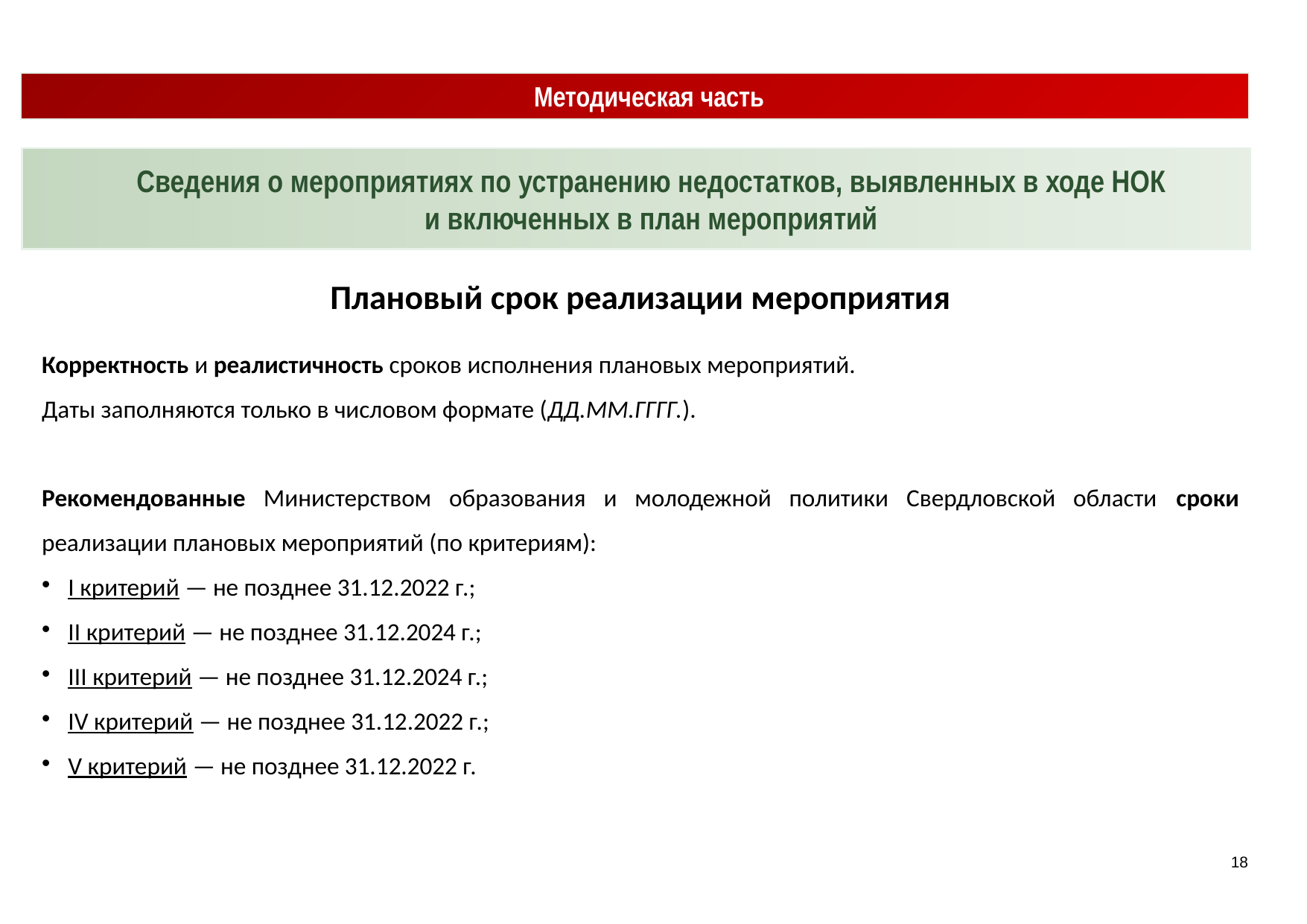

Методическая часть

Сведения о мероприятиях по устранению недостатков, выявленных в ходе НОК
и включенных в план мероприятий
Плановый срок реализации мероприятия
Корректность и реалистичность сроков исполнения плановых мероприятий.
Даты заполняются только в числовом формате (ДД.ММ.ГГГГ.).

Рекомендованные Министерством образования и молодежной политики Свердловской области сроки реализации плановых мероприятий (по критериям):
I критерий — не позднее 31.12.2022 г.;
II критерий — не позднее 31.12.2024 г.;
III критерий — не позднее 31.12.2024 г.;
IV критерий — не позднее 31.12.2022 г.;
V критерий — не позднее 31.12.2022 г.
18